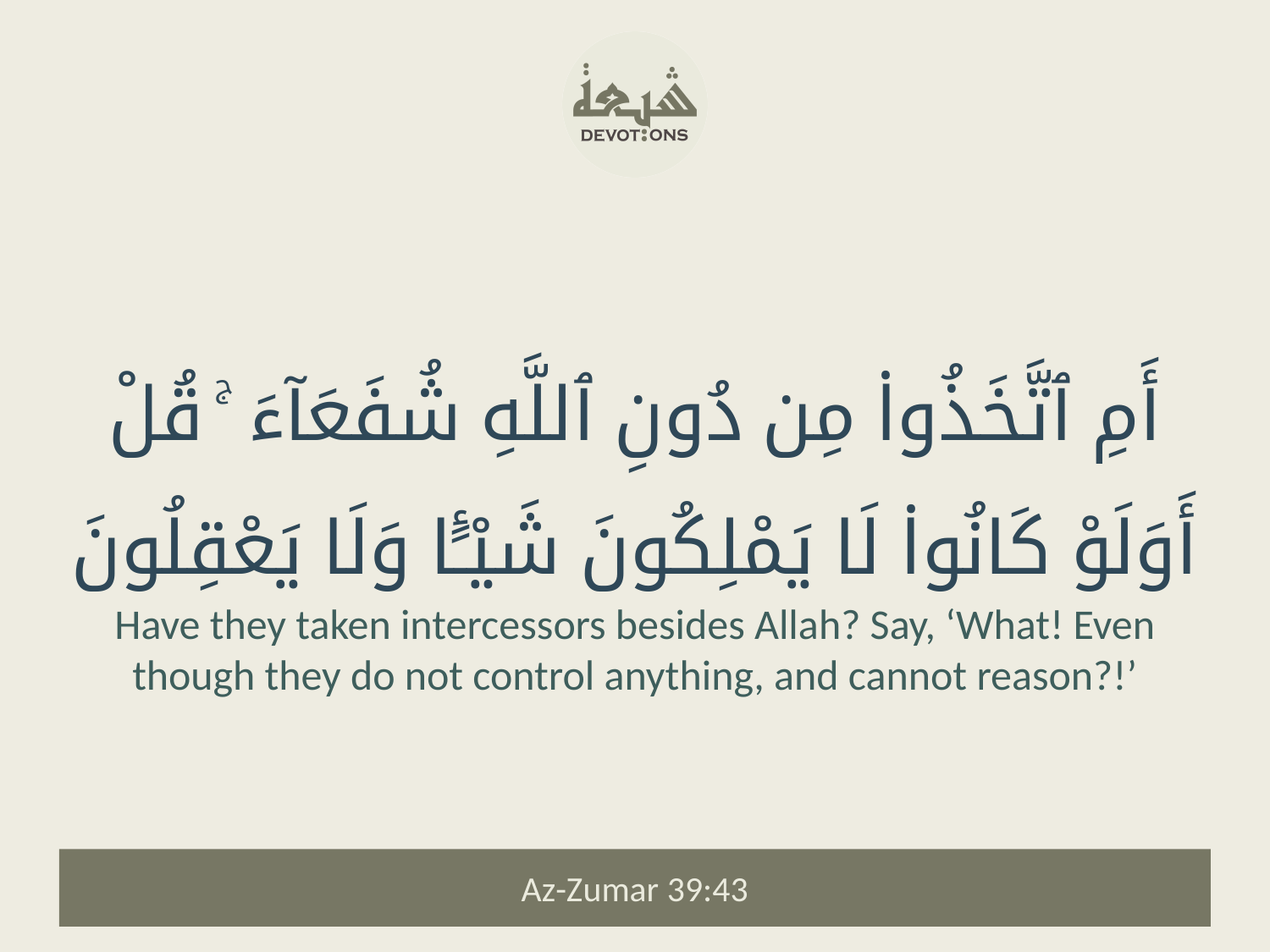

أَمِ ٱتَّخَذُوا۟ مِن دُونِ ٱللَّهِ شُفَعَآءَ ۚ قُلْ أَوَلَوْ كَانُوا۟ لَا يَمْلِكُونَ شَيْـًٔا وَلَا يَعْقِلُونَ
Have they taken intercessors besides Allah? Say, ‘What! Even though they do not control anything, and cannot reason?!’
Az-Zumar 39:43